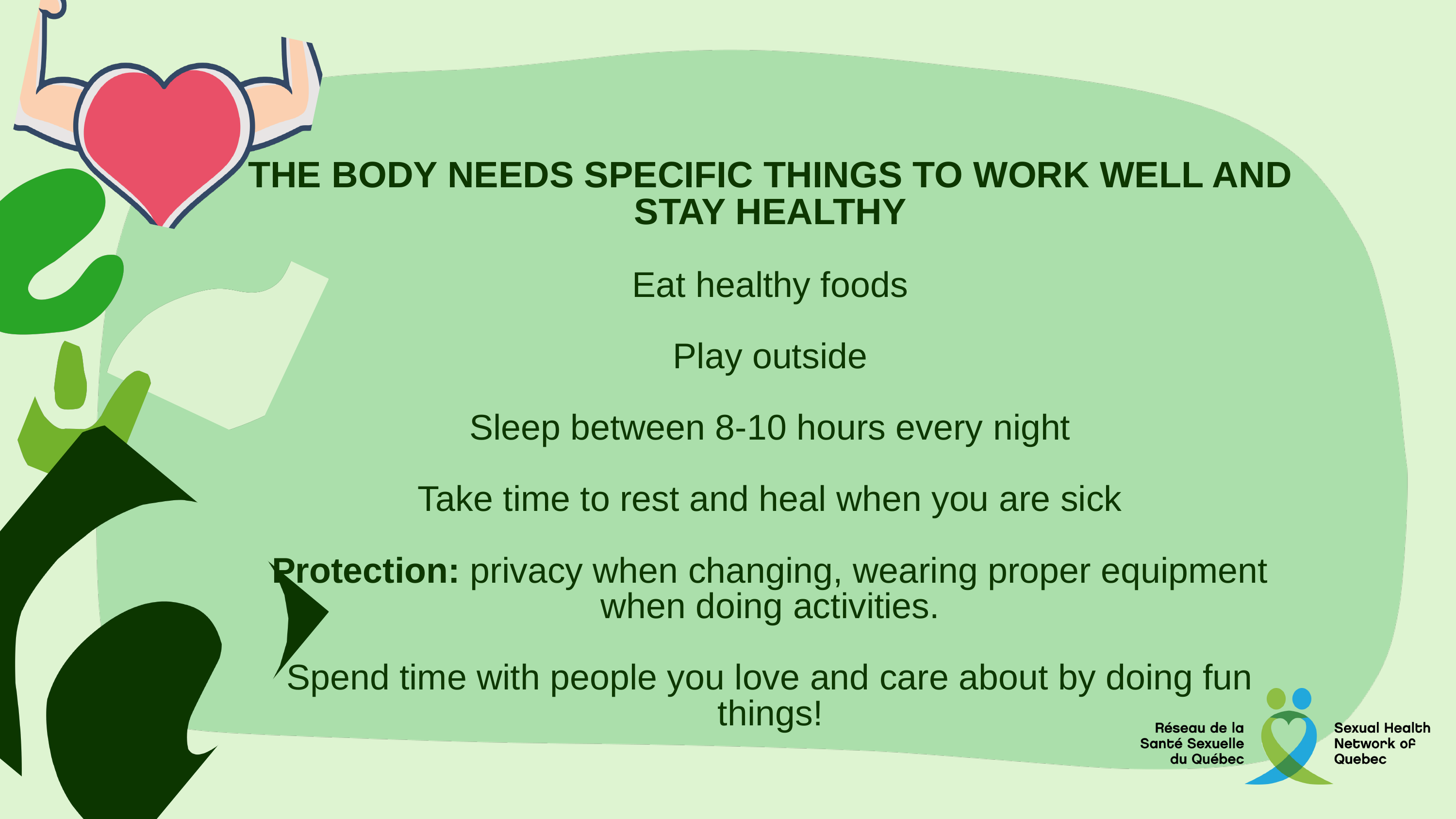

THE BODY NEEDS SPECIFIC THINGS TO WORK WELL AND STAY HEALTHY

Eat healthy foods

Play outside

Sleep between 8-10 hours every night

Take time to rest and heal when you are sick

Protection: privacy when changing, wearing proper equipment when doing activities.

Spend time with people you love and care about by doing fun things!